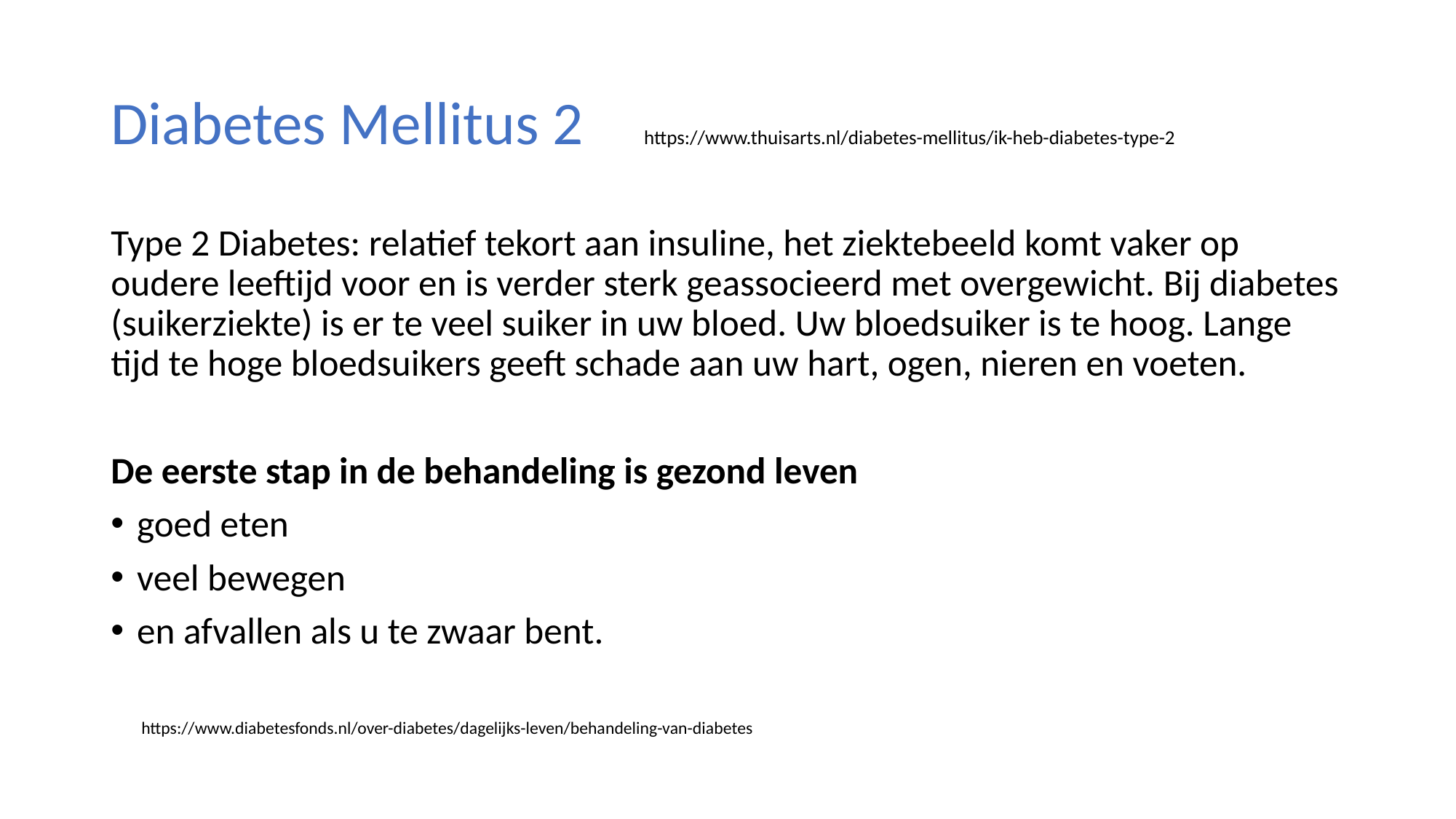

# Diabetes Mellitus 2    https://www.thuisarts.nl/diabetes-mellitus/ik-heb-diabetes-type-2
Type 2 Diabetes: relatief tekort aan insuline, het ziektebeeld komt vaker op oudere leeftijd voor en is verder sterk geassocieerd met overgewicht. Bij diabetes (suikerziekte) is er te veel suiker in uw bloed. Uw bloedsuiker is te hoog. Lange tijd te hoge bloedsuikers geeft schade aan uw hart, ogen, nieren en voeten.

De eerste stap in de behandeling is gezond leven
goed eten
veel bewegen
en afvallen als u te zwaar bent.

        https://www.diabetesfonds.nl/over-diabetes/dagelijks-leven/behandeling-van-diabetes